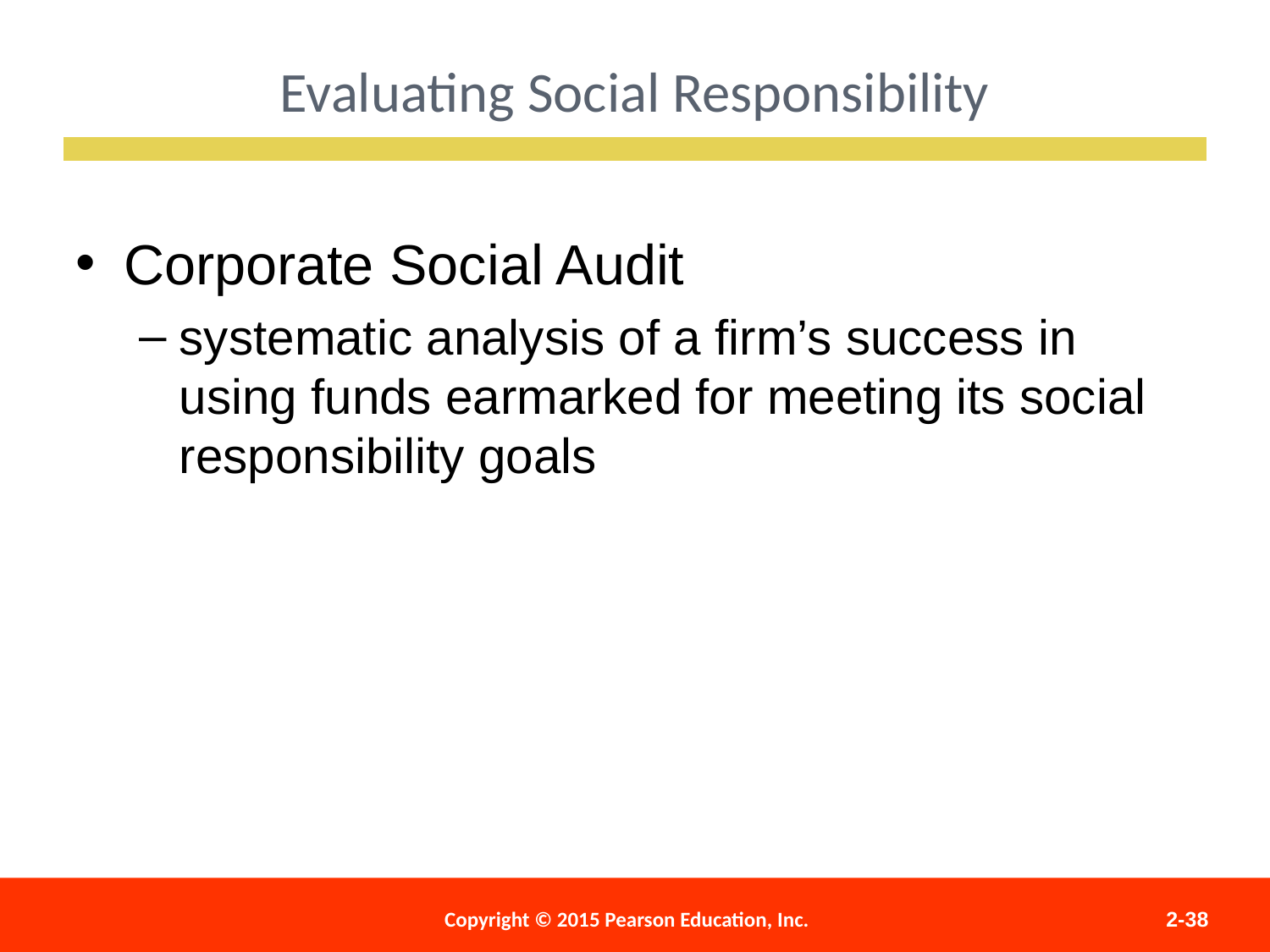

Evaluating Social Responsibility
Corporate Social Audit
systematic analysis of a firm’s success in using funds earmarked for meeting its social responsibility goals